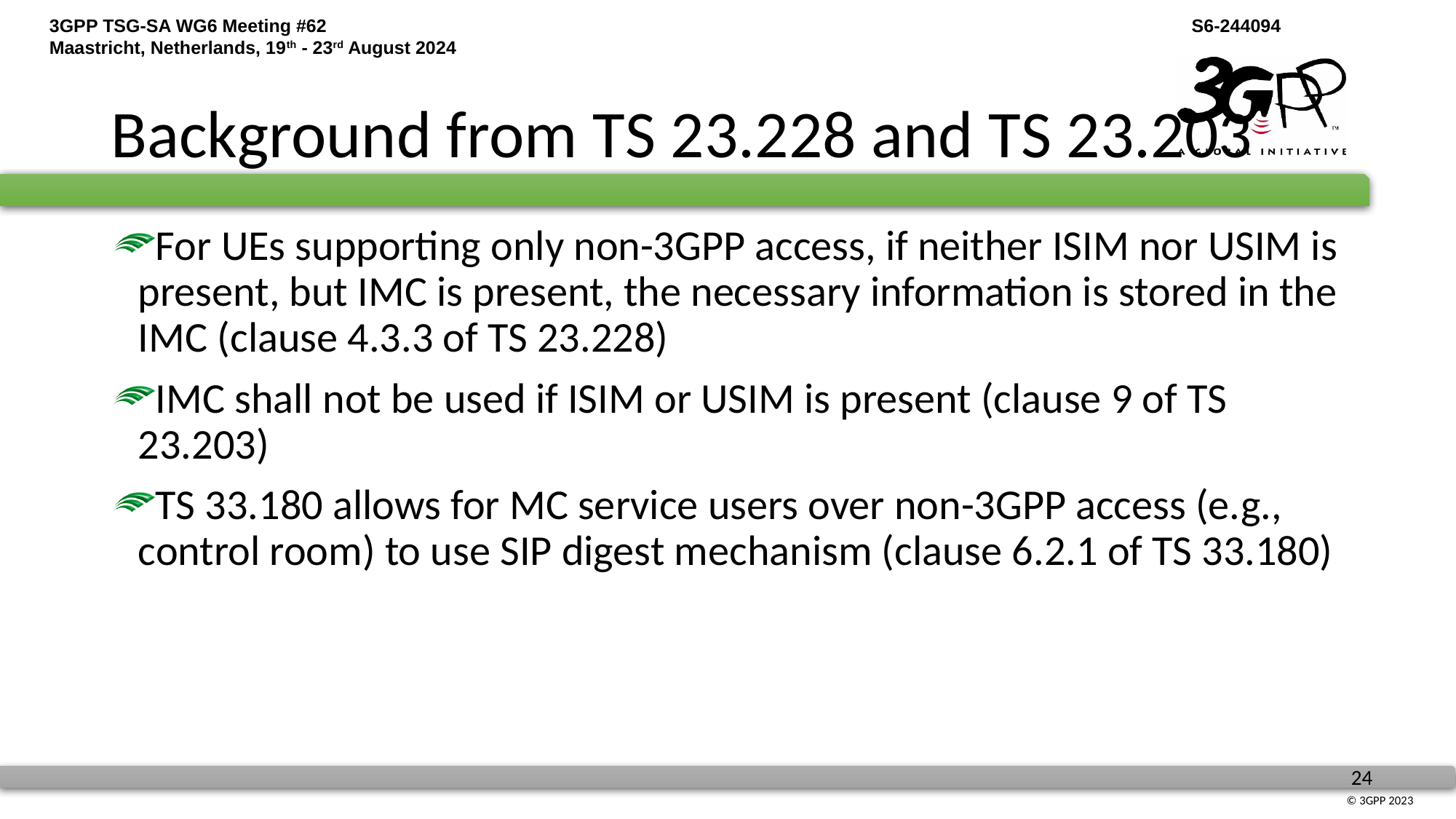

# Background from TS 23.228 and TS 23.203
For UEs supporting only non-3GPP access, if neither ISIM nor USIM is present, but IMC is present, the necessary information is stored in the IMC (clause 4.3.3 of TS 23.228)
IMC shall not be used if ISIM or USIM is present (clause 9 of TS 23.203)
TS 33.180 allows for MC service users over non-3GPP access (e.g., control room) to use SIP digest mechanism (clause 6.2.1 of TS 33.180)